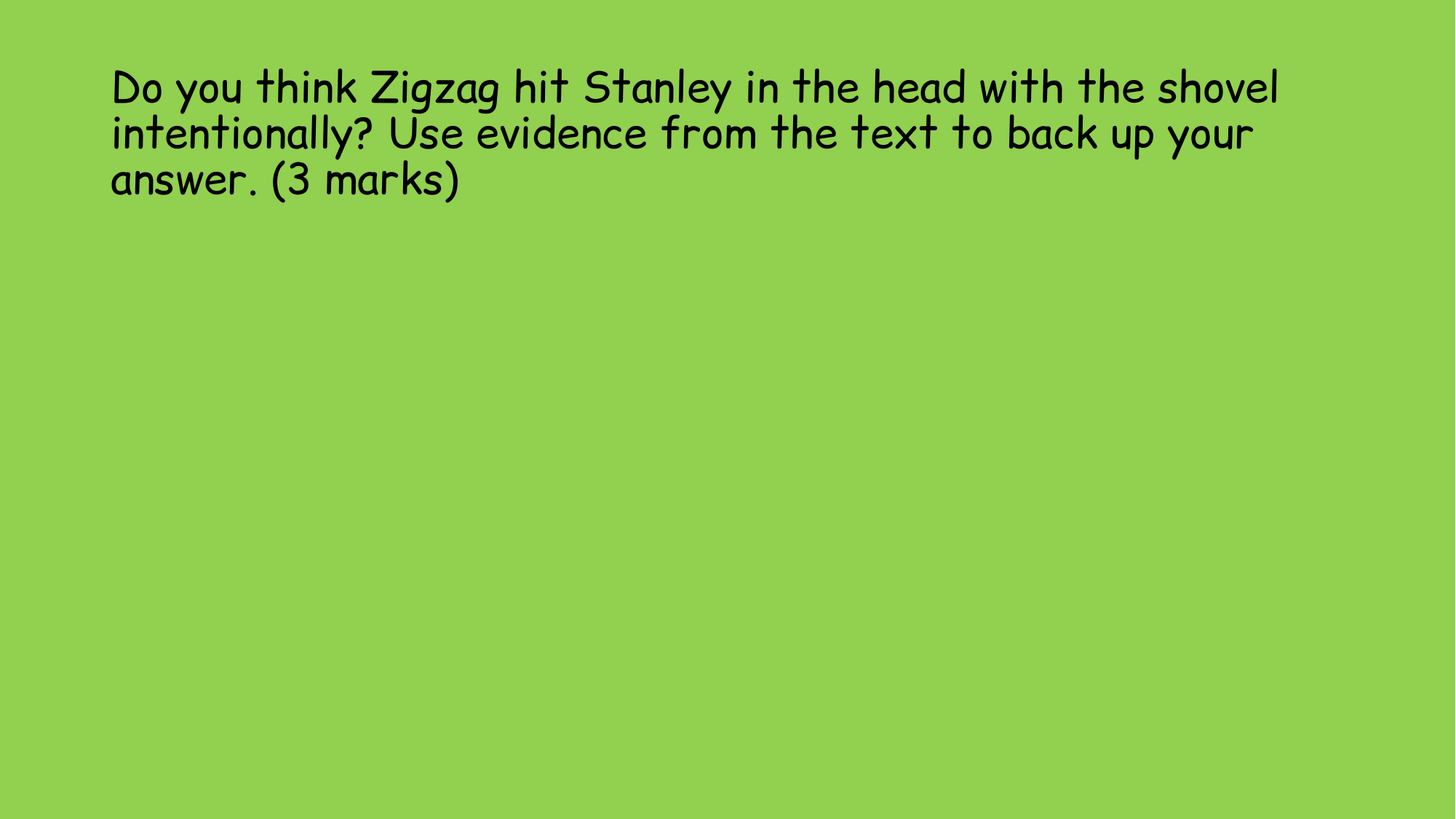

Do you think Zigzag hit Stanley in the head with the shovel intentionally? Use evidence from the text to back up your answer. (3 marks)